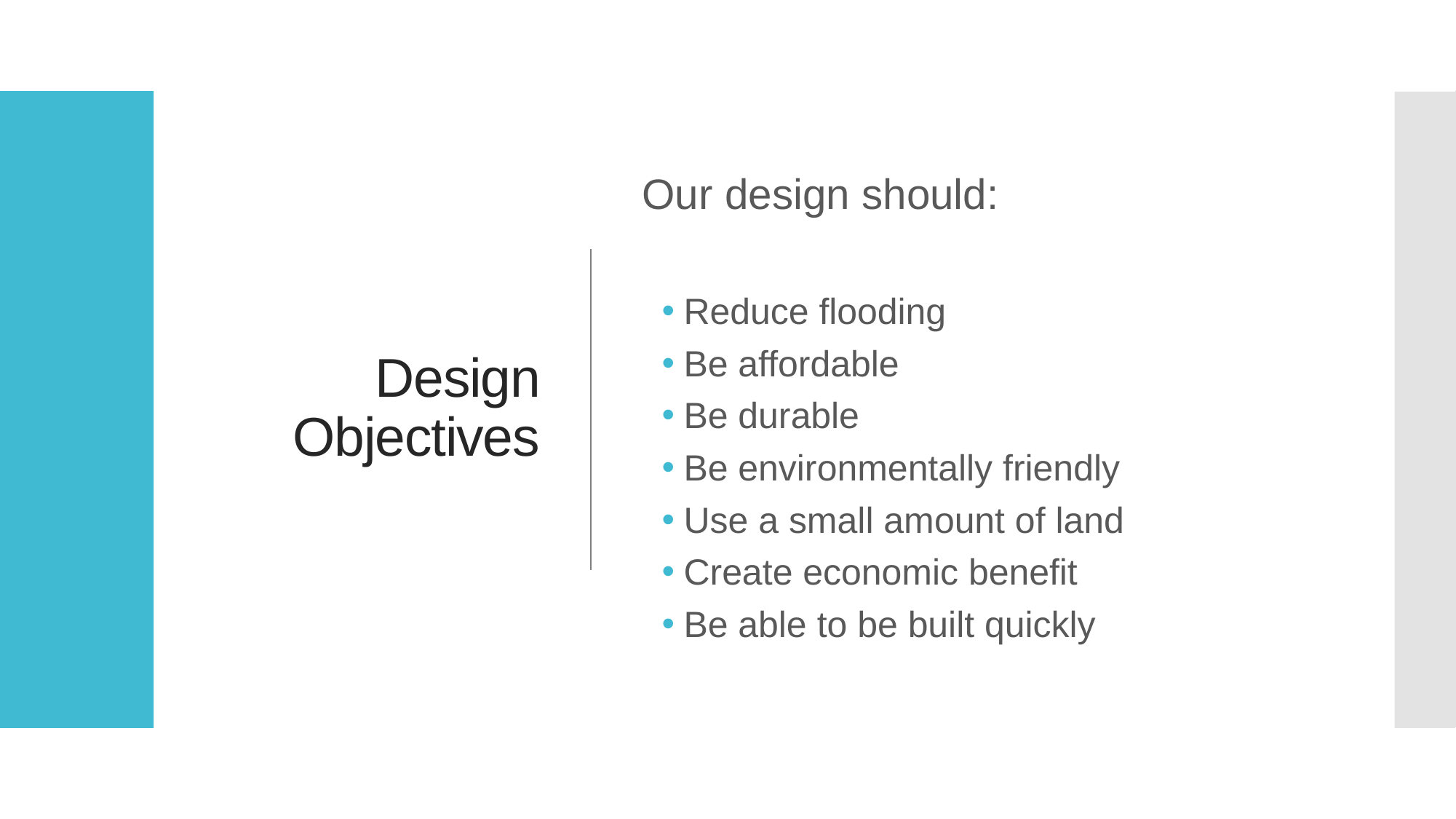

# Design Objectives
Our design should:

Reduce flooding
Be affordable
Be durable
Be environmentally friendly
Use a small amount of land
Create economic benefit
Be able to be built quickly